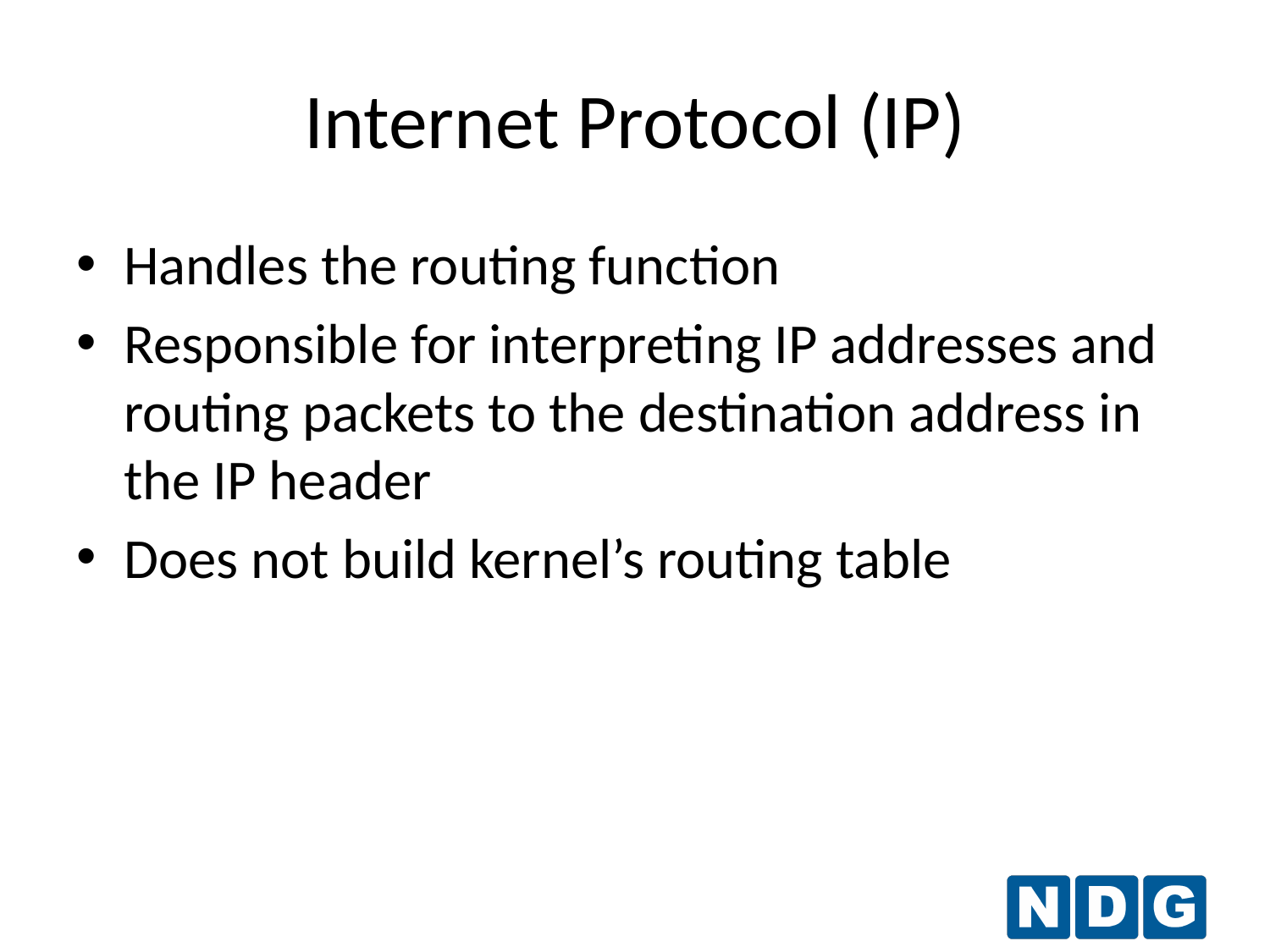

Internet Protocol (IP)
Handles the routing function
Responsible for interpreting IP addresses and routing packets to the destination address in the IP header
Does not build kernel’s routing table